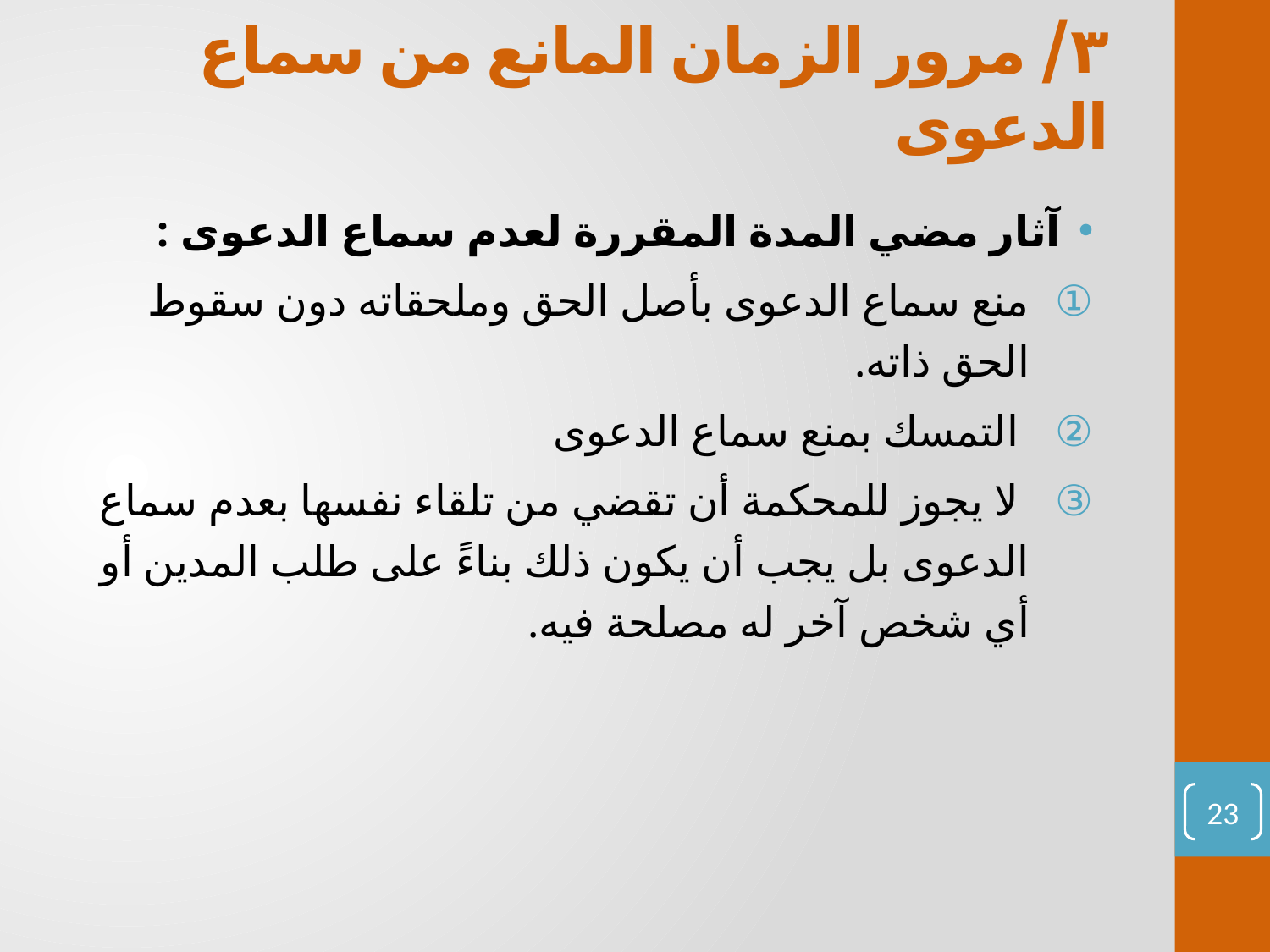

# ٣/ مرور الزمان المانع من سماع الدعوى
آثار مضي المدة المقررة لعدم سماع الدعوى :
منع سماع الدعوى بأصل الحق وملحقاته دون سقوط الحق ذاته.
 التمسك بمنع سماع الدعوى
 لا يجوز للمحكمة أن تقضي من تلقاء نفسها بعدم سماع الدعوى بل يجب أن يكون ذلك بناءً على طلب المدين أو أي شخص آخر له مصلحة فيه.
23